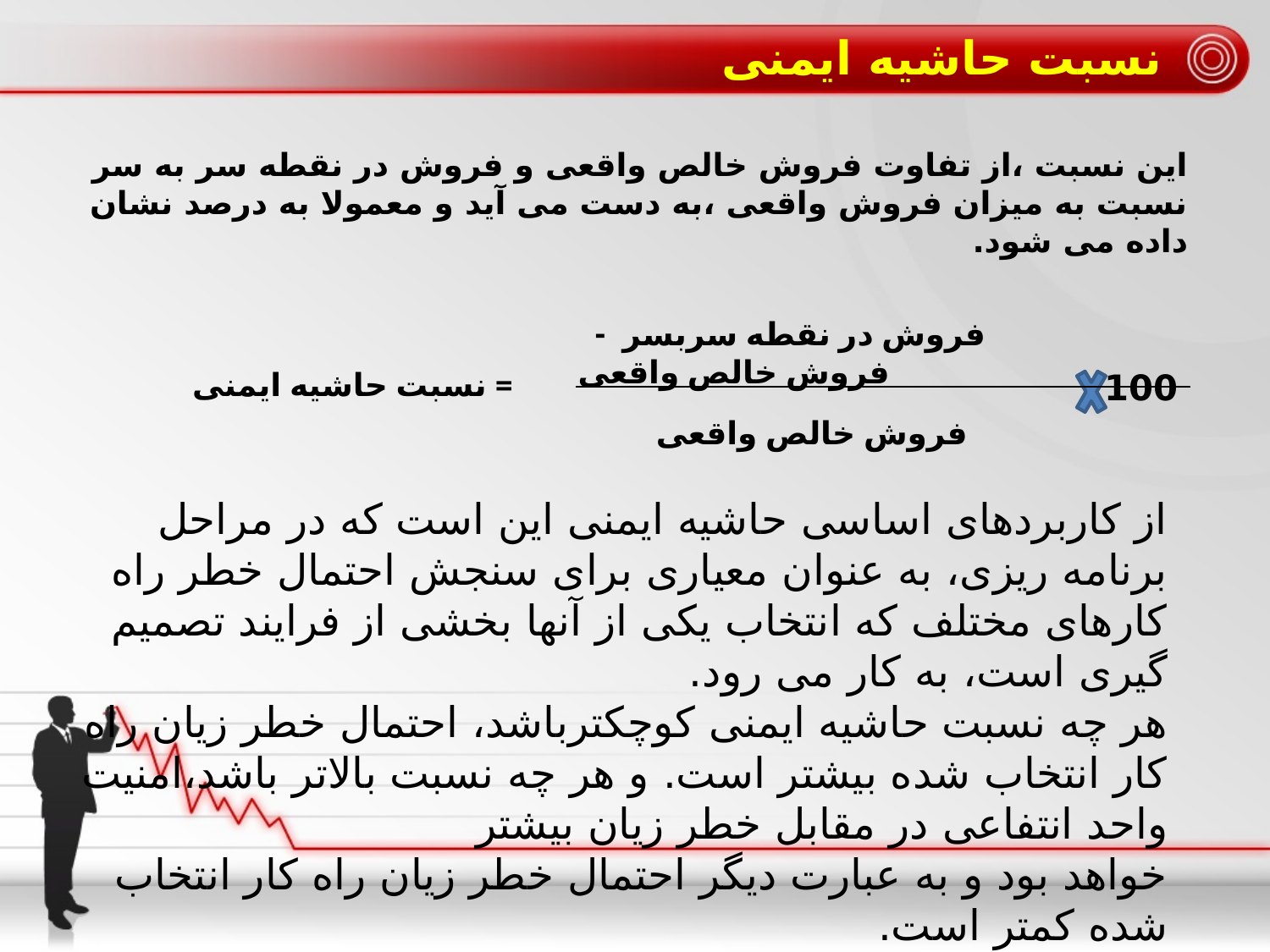

# نسبت حاشیه ایمنی
این نسبت ،از تفاوت فروش خالص واقعی و فروش در نقطه سر به سر نسبت به میزان فروش واقعی ،به دست می آید و معمولا به درصد نشان داده می شود.
 فروش در نقطه سربسر  -   فروش خالص واقعی

= نسبت حاشیه ایمنی
100
فروش خالص واقعی
از کاربردهای اساسی حاشیه ایمنی این است که در مراحل برنامه ریزی، به عنوان معیاری برای سنجش احتمال خطر راه کارهای مختلف که انتخاب یکی از آنها بخشی از فرایند تصمیم گیری است، به کار می رود.
هر چه نسبت حاشیه ایمنی کوچکترباشد، احتمال خطر زیان راه کار انتخاب شده بیشتر است. و هر چه نسبت بالاتر باشد،امنیت واحد انتفاعی در مقابل خطر زیان بیشتر
خواهد بود و به عبارت دیگر احتمال خطر زیان راه کار انتخاب شده کمتر است.